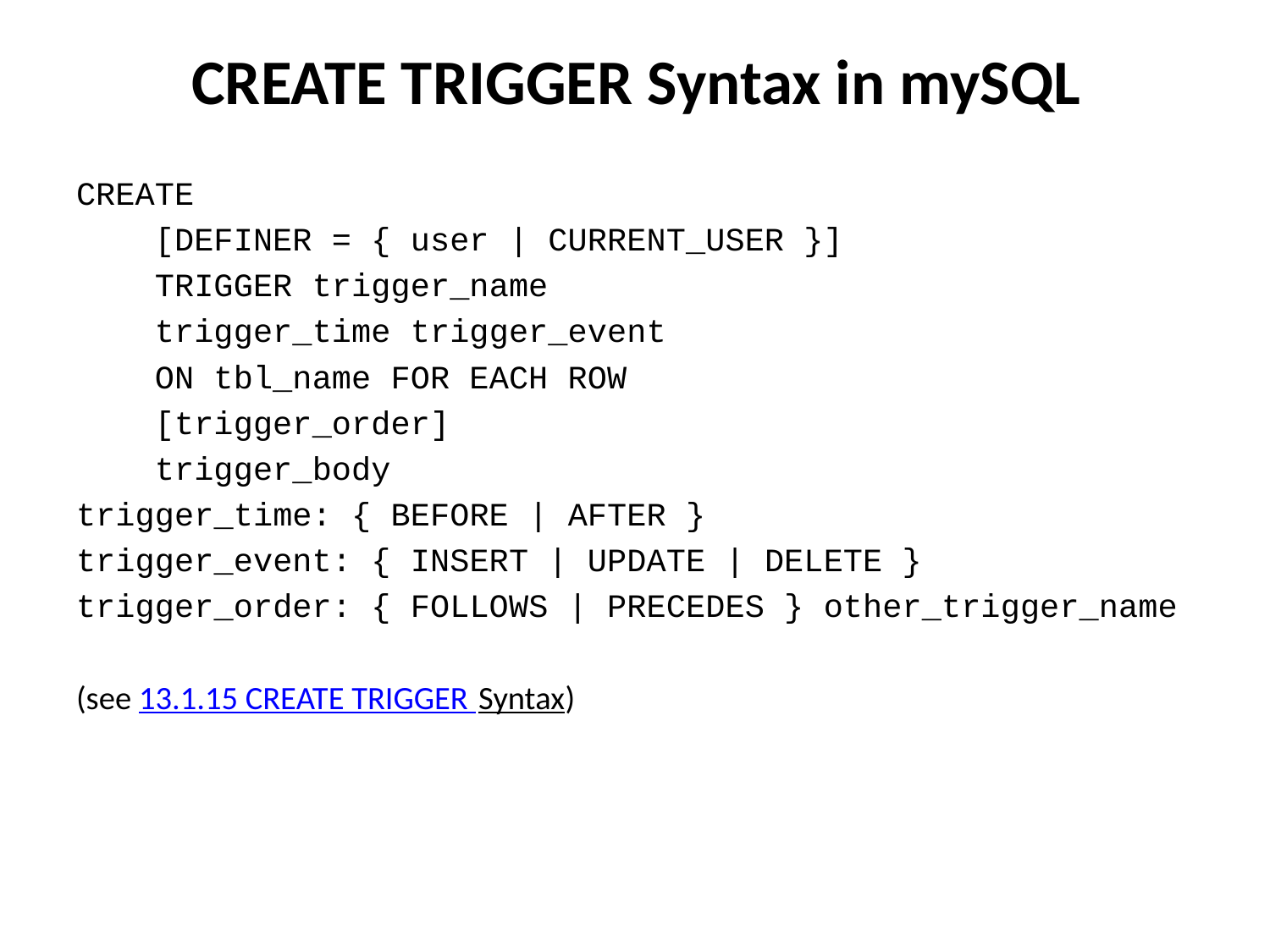

# CREATE TRIGGER Syntax in mySQL
CREATE
    [DEFINER = { user | CURRENT_USER }]
    TRIGGER trigger_name
    trigger_time trigger_event
    ON tbl_name FOR EACH ROW
    [trigger_order]
    trigger_body
trigger_time: { BEFORE | AFTER }
trigger_event: { INSERT | UPDATE | DELETE }
trigger_order: { FOLLOWS | PRECEDES } other_trigger_name

(see 13.1.15 CREATE TRIGGER Syntax)